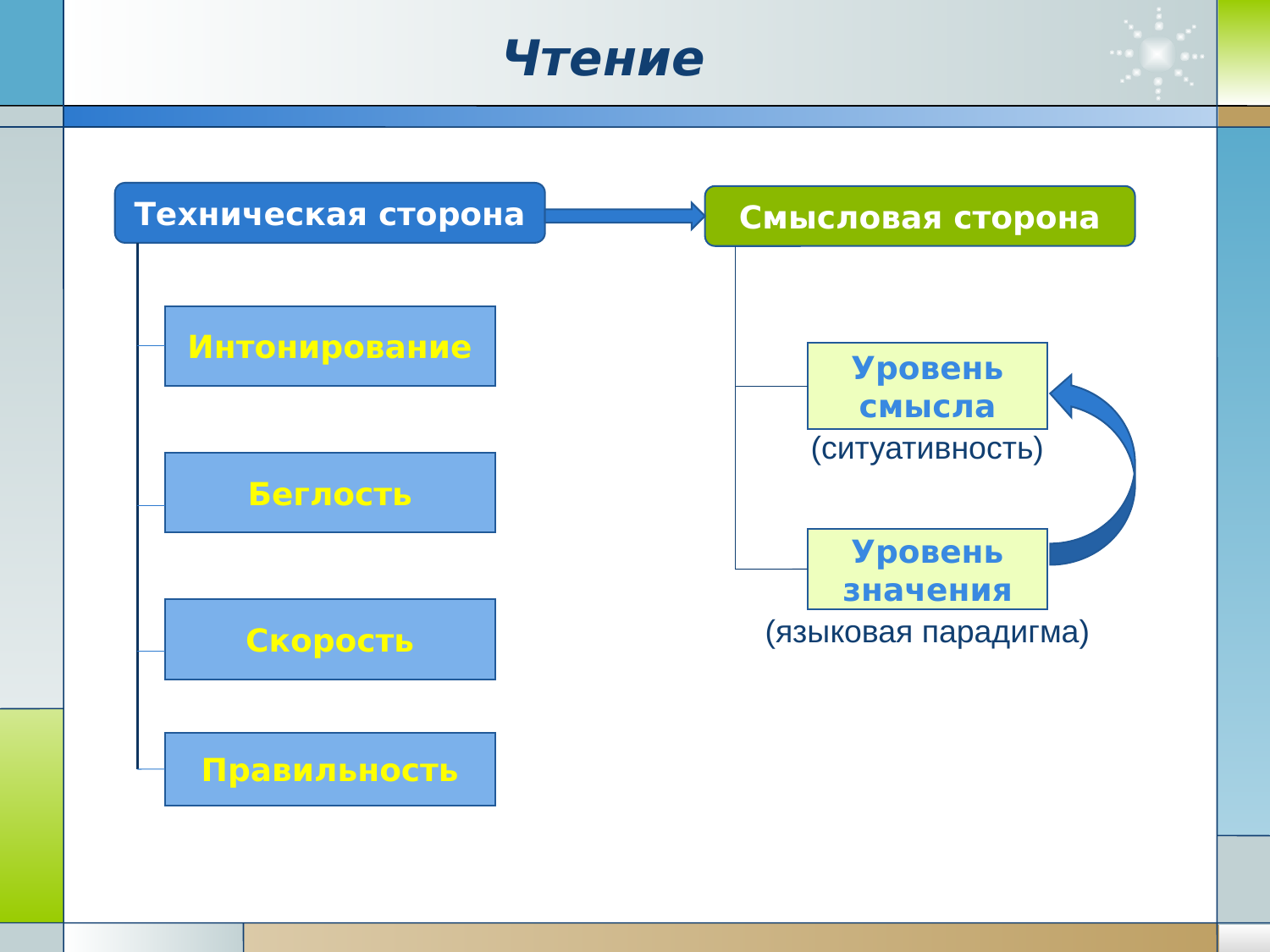

# Чтение
Техническая сторона
Смысловая сторона

Интонирование
Уровень смысла
(ситуативность)

Беглость
Уровень значения
Скорость
(языковая парадигма)
Правильность